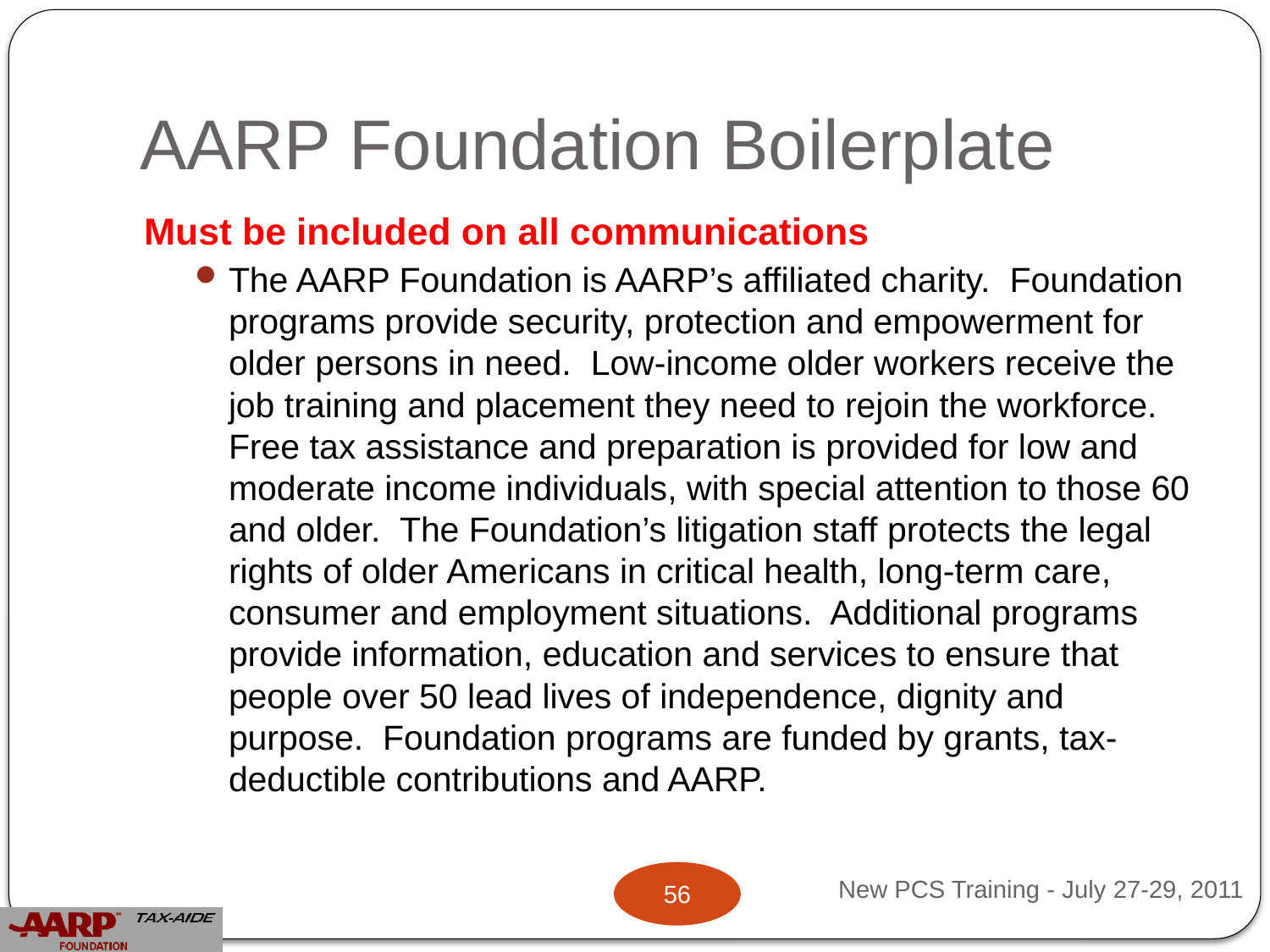

# AARP Foundation Boilerplate
Must be included on all communications
The AARP Foundation is AARP’s affiliated charity.  Foundation programs provide security, protection and empowerment for older persons in need.  Low-income older workers receive the job training and placement they need to rejoin the workforce.  Free tax assistance and preparation is provided for low and moderate income individuals, with special attention to those 60 and older.  The Foundation’s litigation staff protects the legal rights of older Americans in critical health, long-term care, consumer and employment situations.  Additional programs provide information, education and services to ensure that people over 50 lead lives of independence, dignity and purpose.  Foundation programs are funded by grants, tax-deductible contributions and AARP.
New PCS Training - July 27-29, 2011
56